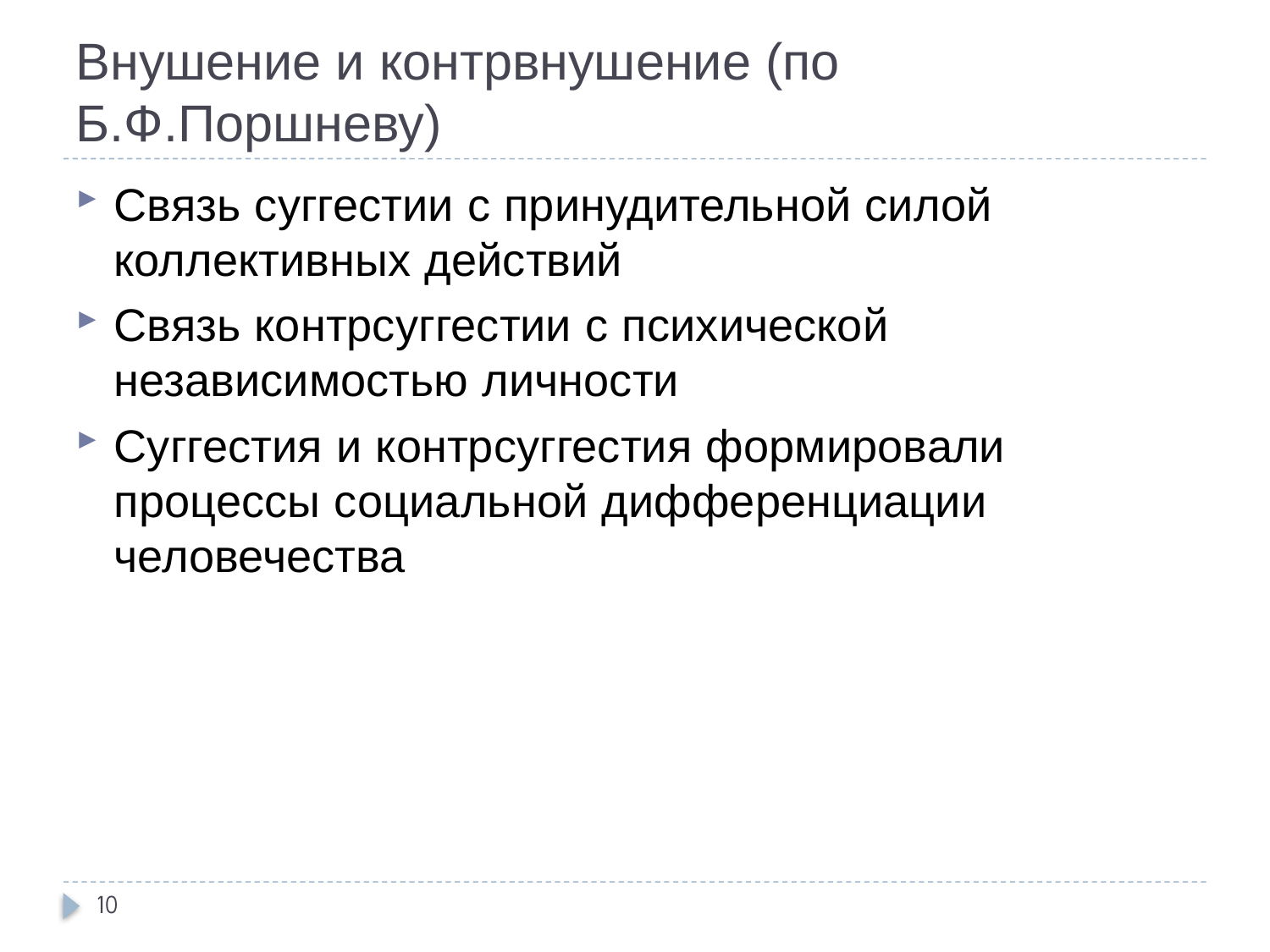

# Внушение и контрвнушение (по Б.Ф.Поршневу)
Связь суггестии с принудительной силой коллективных действий
Связь контрсуггестии с психической независимостью личности
Суггестия и контрсуггестия формировали процессы социальной дифференциации человечества
10